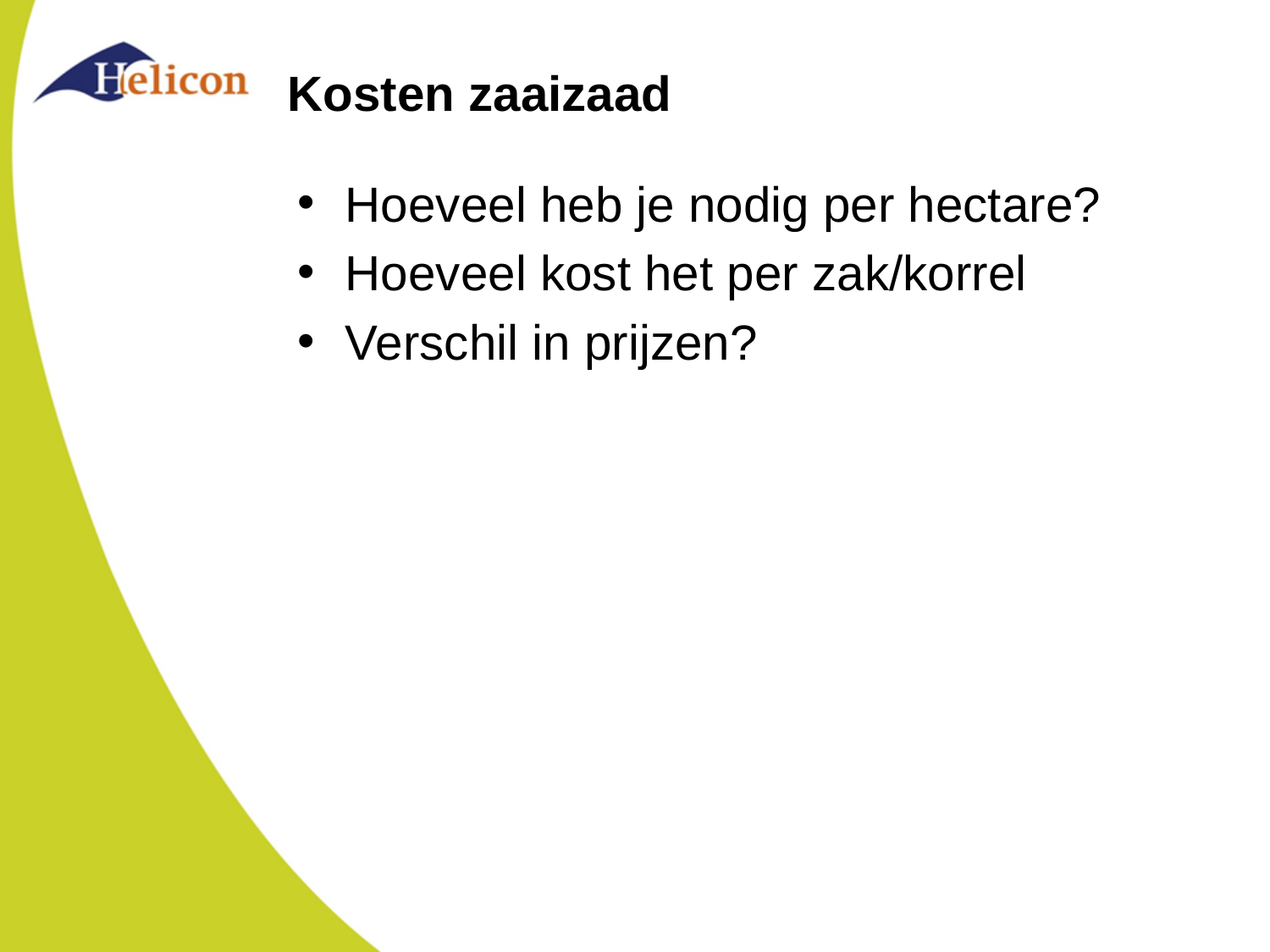

# Kosten zaaizaad
Hoeveel heb je nodig per hectare?
Hoeveel kost het per zak/korrel
Verschil in prijzen?